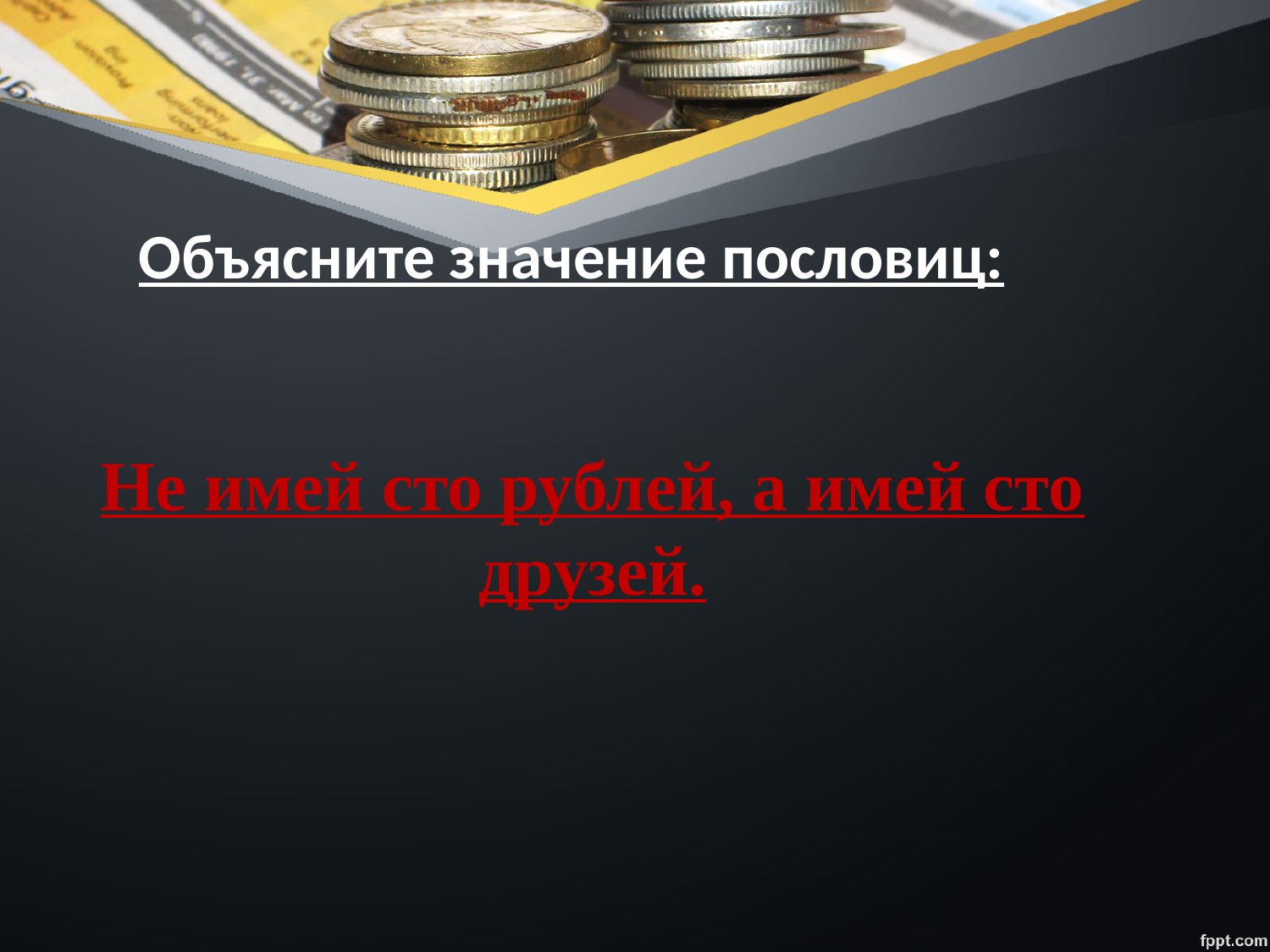

# Объясните значение пословиц:
Не имей сто рублей, а имей сто друзей.